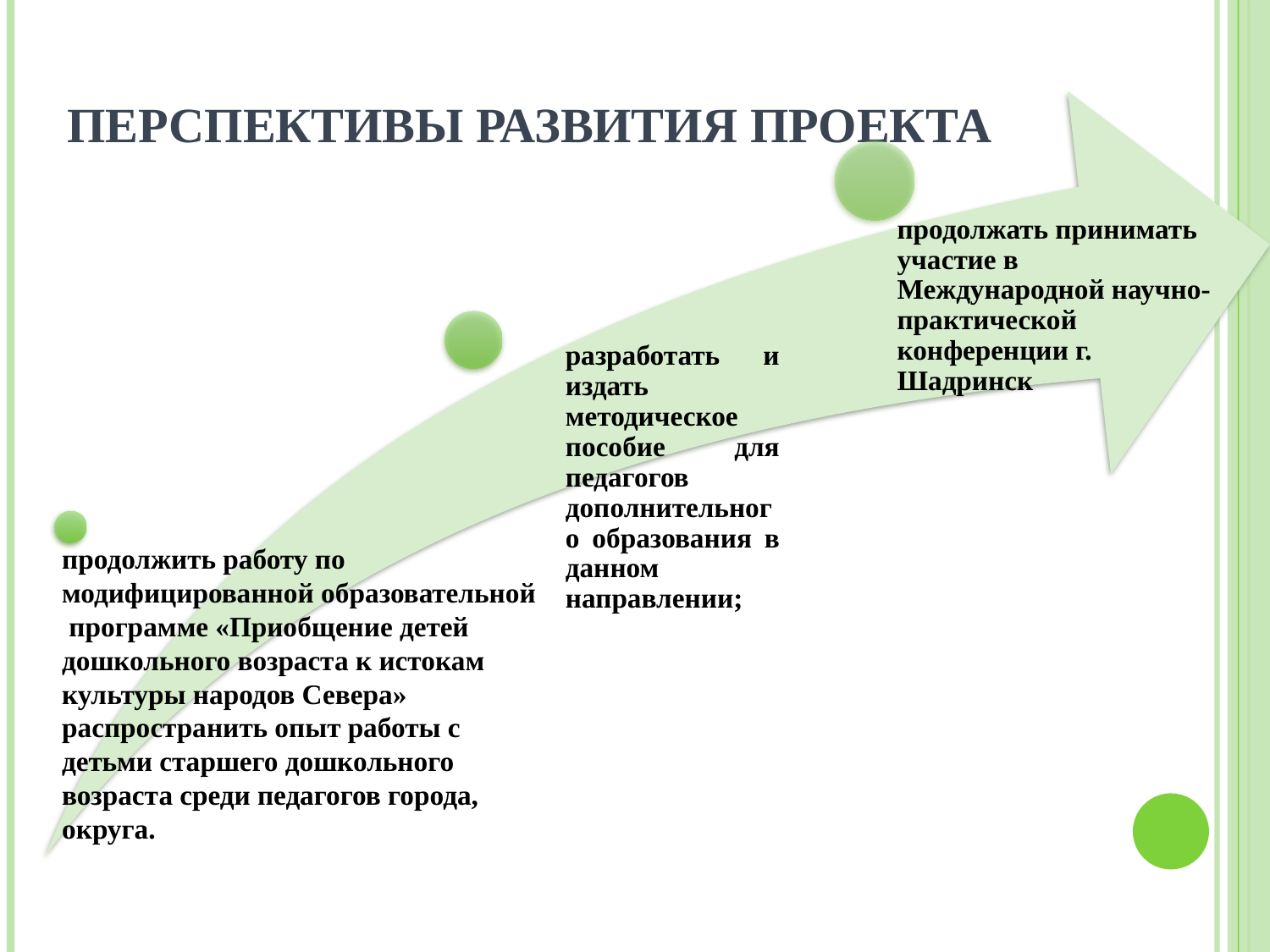

# Перспективы развития проекта
продолжить работу по модифицированной образовательной  программе «Приобщение детей дошкольного возраста к истокам культуры народов Севера» распространить опыт работы с детьми старшего дошкольного возраста среди педагогов города, округа.
разработать и издать методическое пособие для педагогов  дополнительного образования в данном направлении;
продолжать принимать участие в Международной научно-практической конференции г. Шадринск